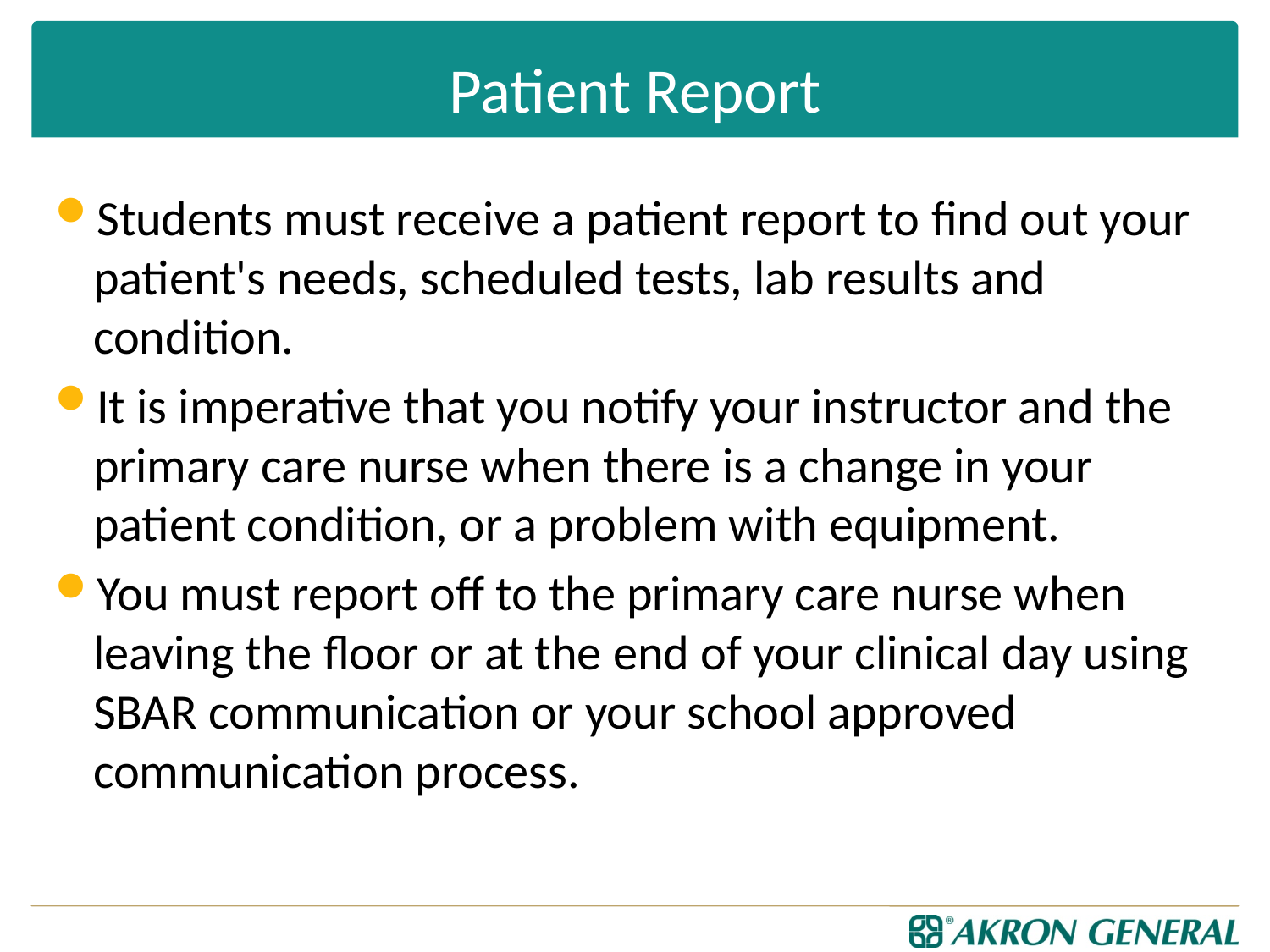

# Patient Report
Students must receive a patient report to find out your patient's needs, scheduled tests, lab results and condition.
It is imperative that you notify your instructor and the primary care nurse when there is a change in your patient condition, or a problem with equipment.
You must report off to the primary care nurse when leaving the floor or at the end of your clinical day using SBAR communication or your school approved communication process.